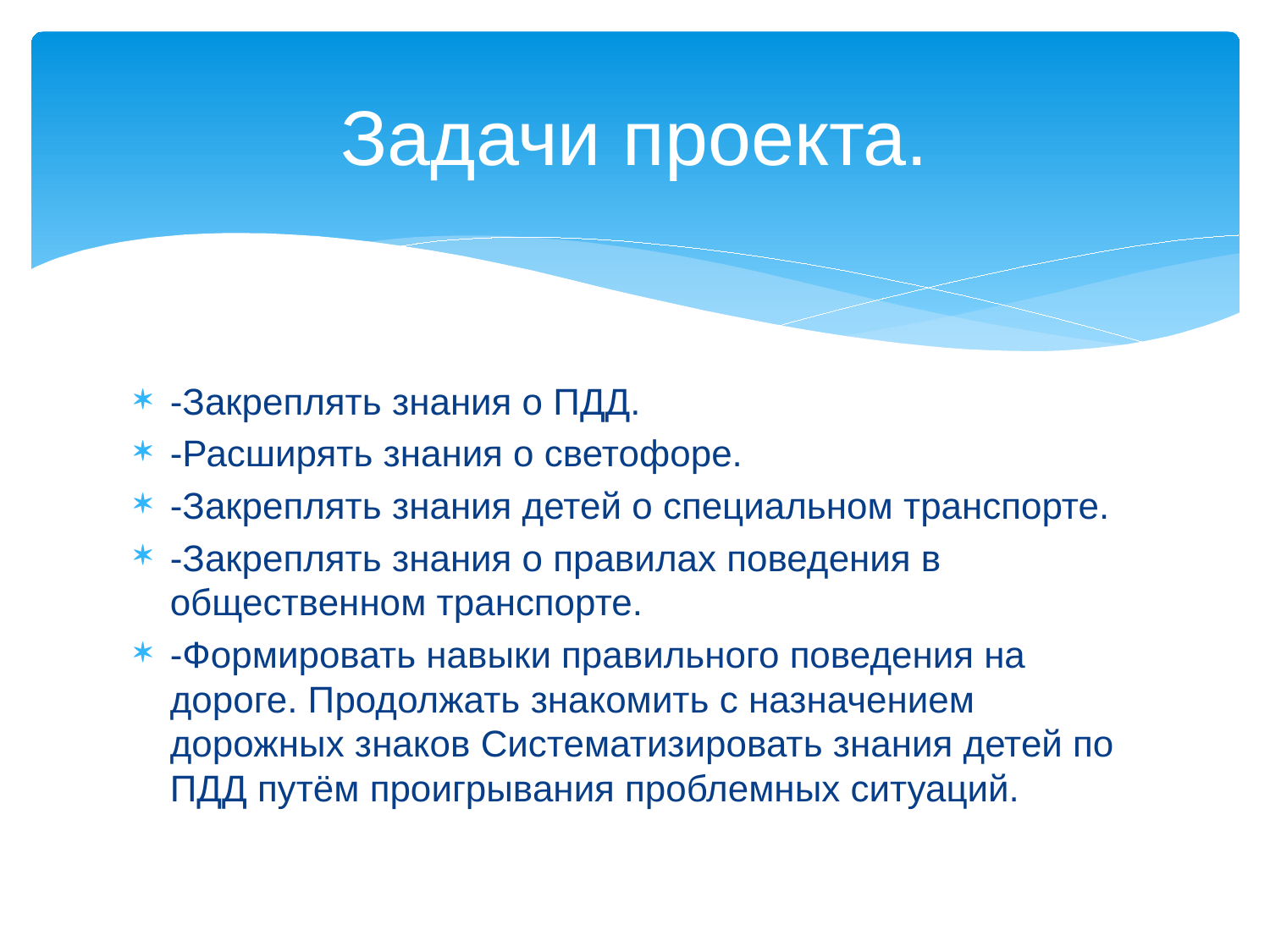

# Задачи проекта.
-Закреплять знания о ПДД.
-Расширять знания о светофоре.
-Закреплять знания детей о специальном транспорте.
-Закреплять знания о правилах поведения в общественном транспорте.
-Формировать навыки правильного поведения на дороге. Продолжать знакомить с назначением дорожных знаков Систематизировать знания детей по ПДД путём проигрывания проблемных ситуаций.